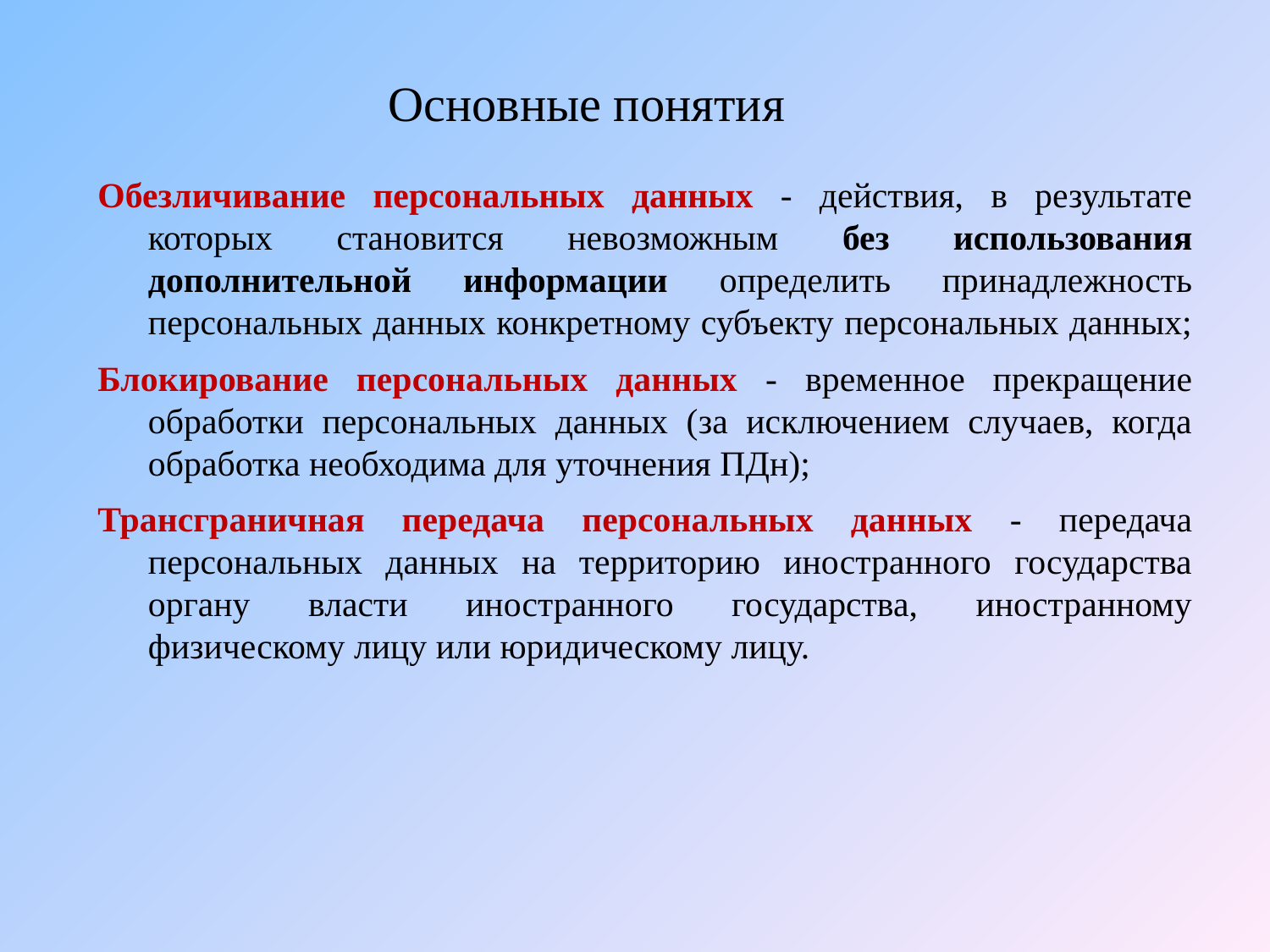

Основные понятия
Обезличивание персональных данных - действия, в результате которых становится невозможным без использования дополнительной информации определить принадлежность персональных данных конкретному субъекту персональных данных;
Блокирование персональных данных - временное прекращение обработки персональных данных (за исключением случаев, когда обработка необходима для уточнения ПДн);
Трансграничная передача персональных данных - передача персональных данных на территорию иностранного государства органу власти иностранного государства, иностранному физическому лицу или юридическому лицу.